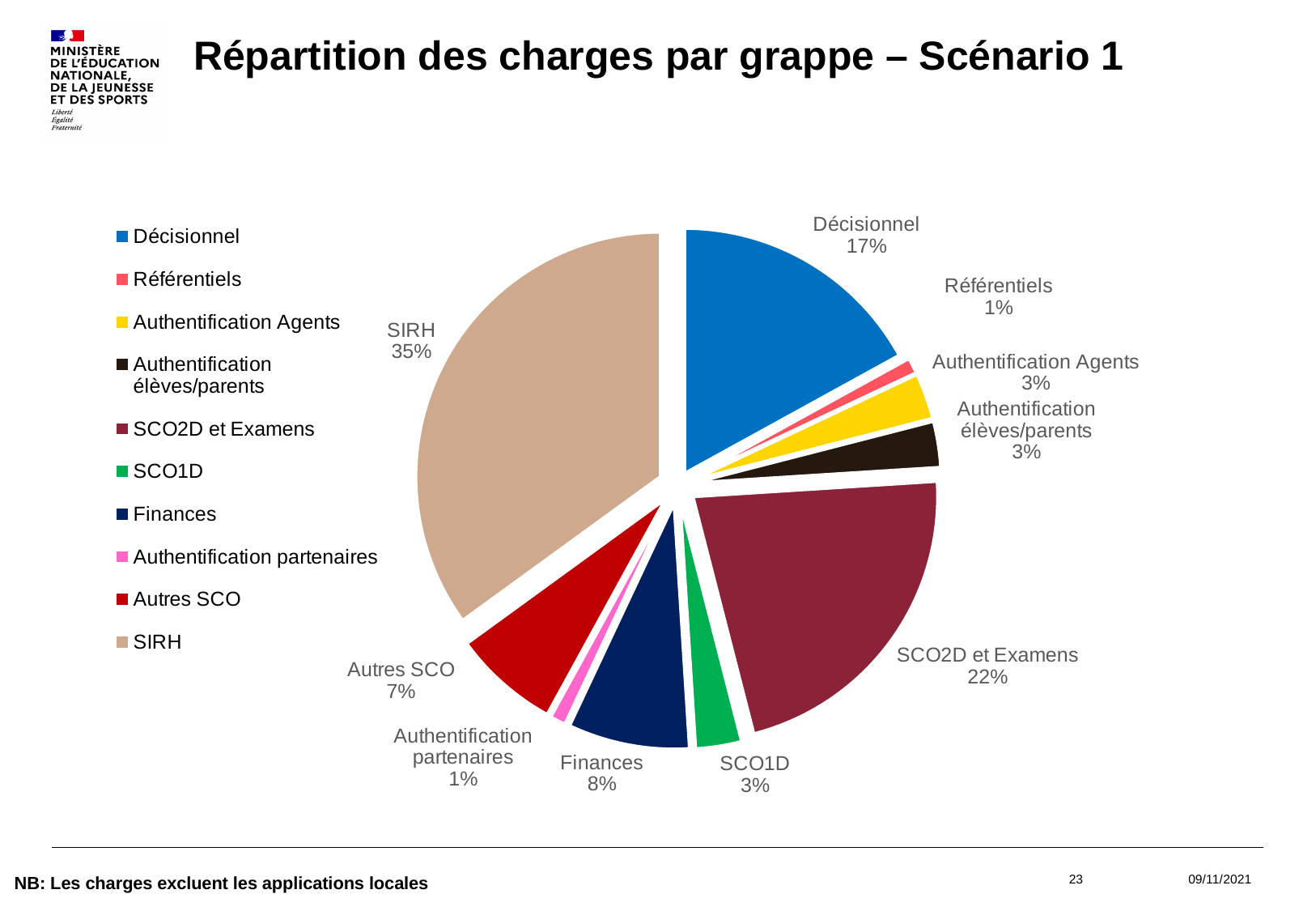

# Répartition des charges par grappe – Scénario 1

### Chart

| Category | Scénario 1 |
|---|---|
| Décisionnel | 0.17 |
| Référentiels | 0.01 |
| Authentification Agents | 0.03 |
| Authentification élèves/parents | 0.03 |
| SCO2D et Examens | 0.22 |
| SCO1D | 0.03 |
| Finances | 0.08 |
| Authentification partenaires | 0.01 |
| Autres SCO | 0.07 |
| SIRH | 0.35 |
23
09/11/2021
NB: Les charges excluent les applications locales